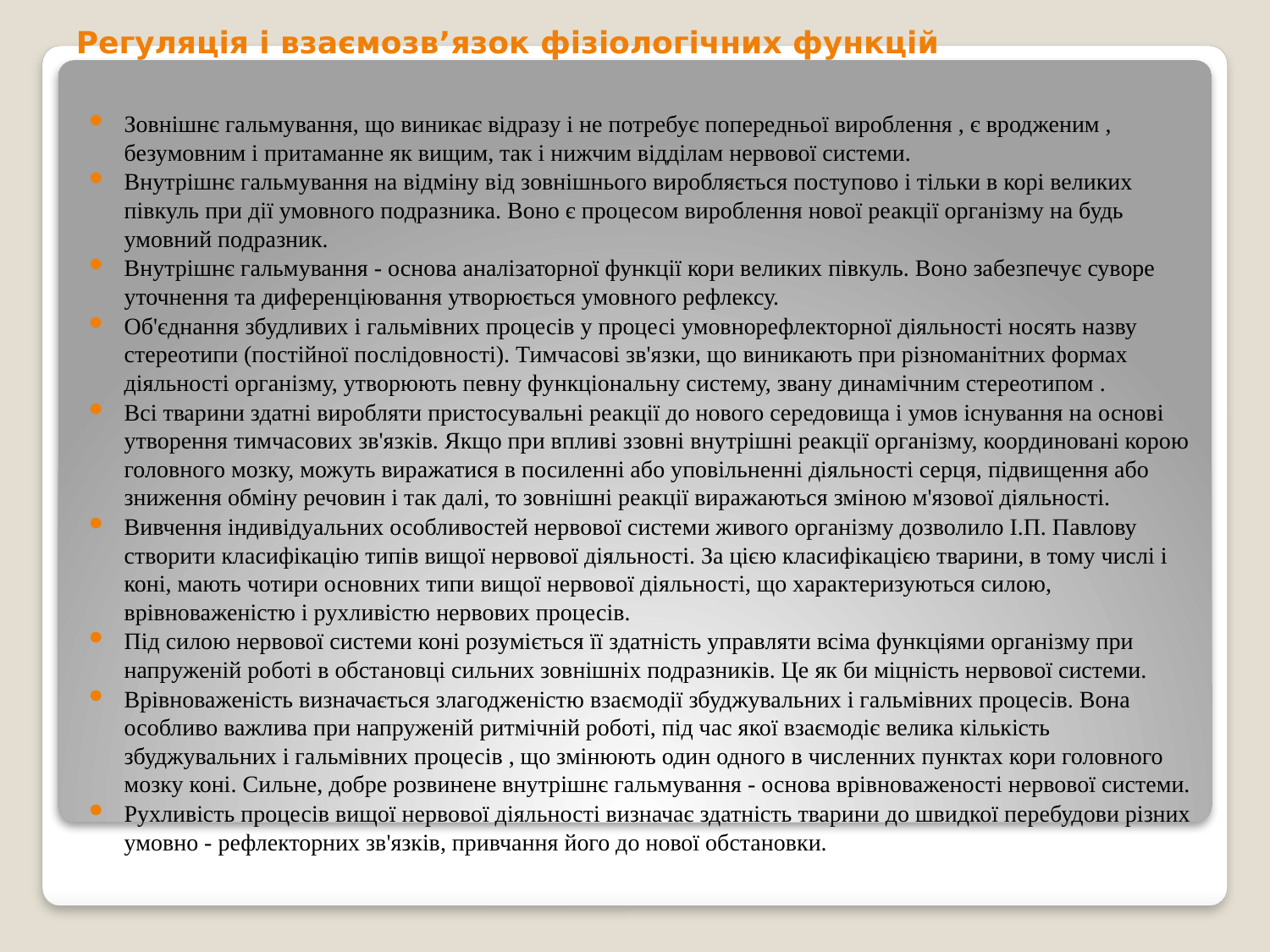

# Регуляція і взаємозв’язок фізіологічних функцій
Зовнішнє гальмування, що виникає відразу і не потребує попередньої вироблення , є вродженим , безумовним і притаманне як вищим, так і нижчим відділам нервової системи.
Внутрішнє гальмування на відміну від зовнішнього виробляється поступово і тільки в корі великих півкуль при дії умовного подразника. Воно є процесом вироблення нової реакції організму на будь умовний подразник.
Внутрішнє гальмування - основа аналізаторної функції кори великих півкуль. Воно забезпечує суворе уточнення та диференціювання утворюється умовного рефлексу.
Об'єднання збудливих і гальмівних процесів у процесі умовнорефлекторної діяльності носять назву стереотипи (постійної послідовності). Тимчасові зв'язки, що виникають при різноманітних формах діяльності організму, утворюють певну функціональну систему, звану динамічним стереотипом .
Всі тварини здатні виробляти пристосувальні реакції до нового середовища і умов існування на основі утворення тимчасових зв'язків. Якщо при впливі ззовні внутрішні реакції організму, координовані корою головного мозку, можуть виражатися в посиленні або уповільненні діяльності серця, підвищення або зниження обміну речовин і так далі, то зовнішні реакції виражаються зміною м'язової діяльності.
Вивчення індивідуальних особливостей нервової системи живого організму дозволило І.П. Павлову створити класифікацію типів вищої нервової діяльності. За цією класифікацією тварини, в тому числі і коні, мають чотири основних типи вищої нервової діяльності, що характеризуються силою, врівноваженістю і рухливістю нервових процесів.
Під силою нервової системи коні розуміється її здатність управляти всіма функціями організму при напруженій роботі в обстановці сильних зовнішніх подразників. Це як би міцність нервової системи.
Врівноваженість визначається злагодженістю взаємодії збуджувальних і гальмівних процесів. Вона особливо важлива при напруженій ритмічній роботі, під час якої взаємодіє велика кількість збуджувальних і гальмівних процесів , що змінюють один одного в численних пунктах кори головного мозку коні. Сильне, добре розвинене внутрішнє гальмування - основа врівноваженості нервової системи.
Рухливість процесів вищої нервової діяльності визначає здатність тварини до швидкої перебудови різних умовно - рефлекторних зв'язків, привчання його до нової обстановки.